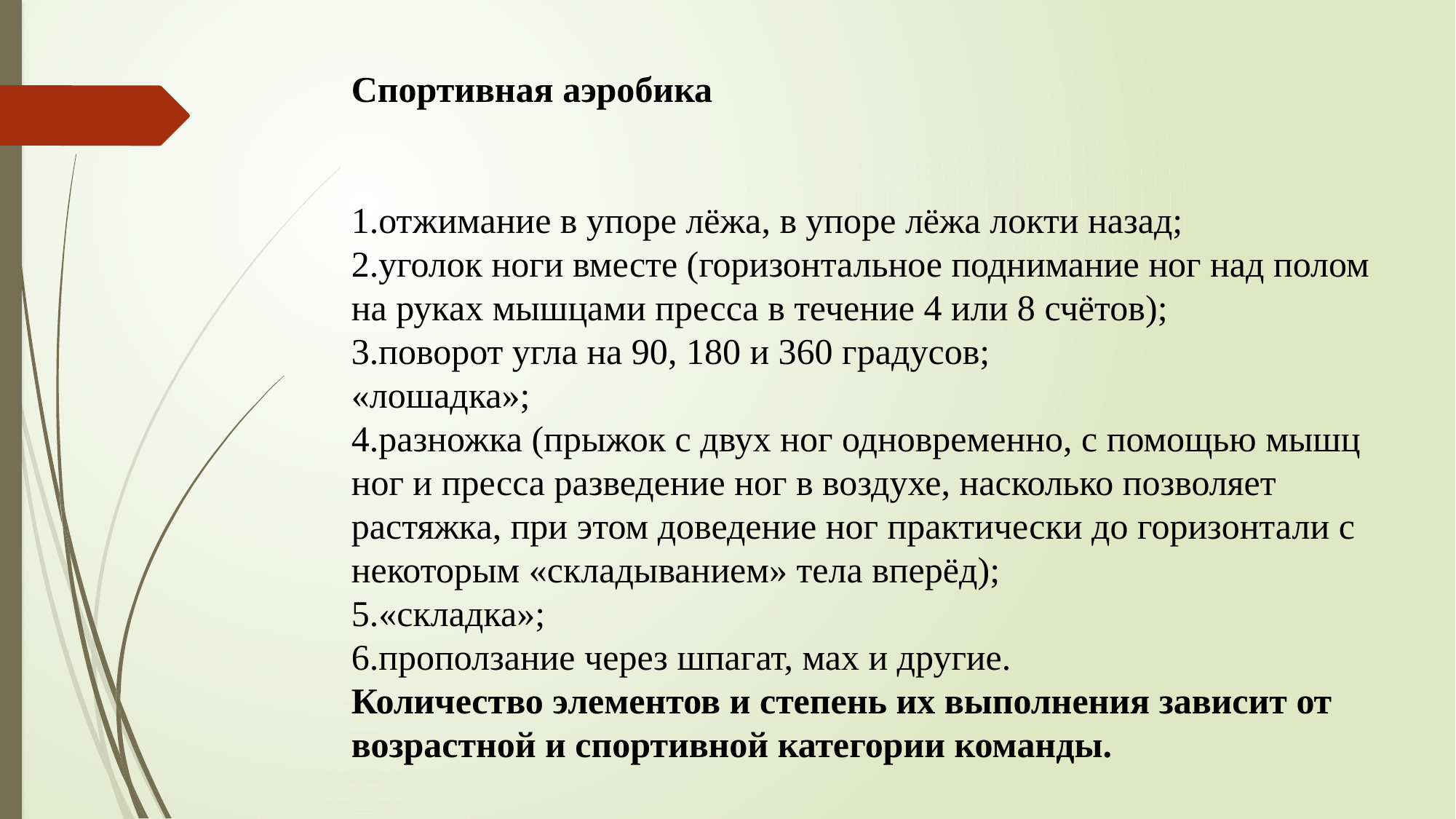

Спортивная аэробика

1.отжимание в упоре лёжа, в упоре лёжа локти назад;
2.уголок ноги вместе (горизонтальное поднимание ног над полом на руках мышцами пресса в течение 4 или 8 счётов);
3.поворот угла на 90, 180 и 360 градусов;
«лошадка»;
4.разножка (прыжок с двух ног одновременно, с помощью мышц ног и пресса разведение ног в воздухе, насколько позволяет растяжка, при этом доведение ног практически до горизонтали с некоторым «складыванием» тела вперёд);
5.«складка»;
6.проползание через шпагат, мах и другие.
Количество элементов и степень их выполнения зависит от возрастной и спортивной категории команды.